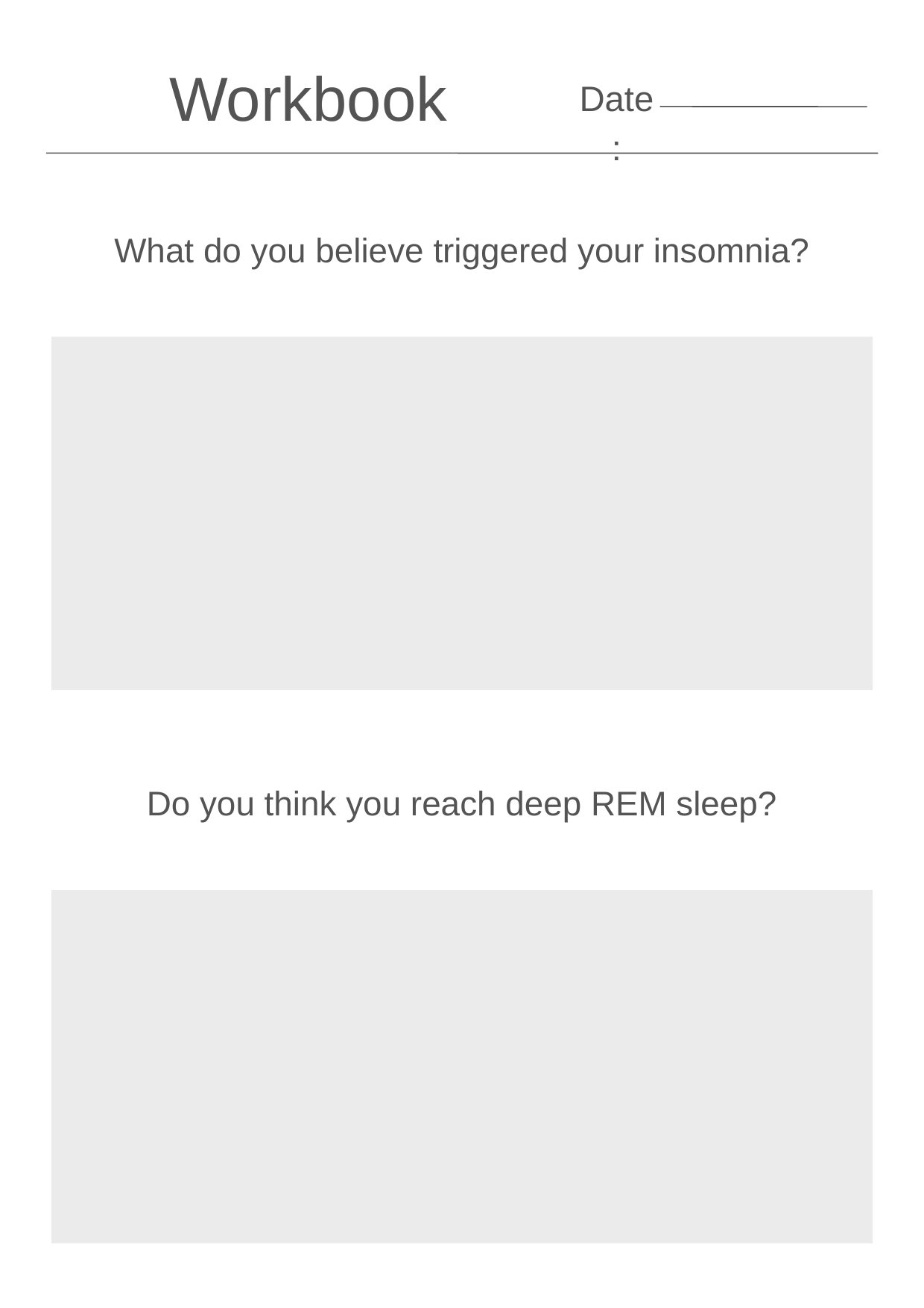

Workbook
Date:

What do you believe triggered your insomnia?

Do you think you reach deep REM sleep?